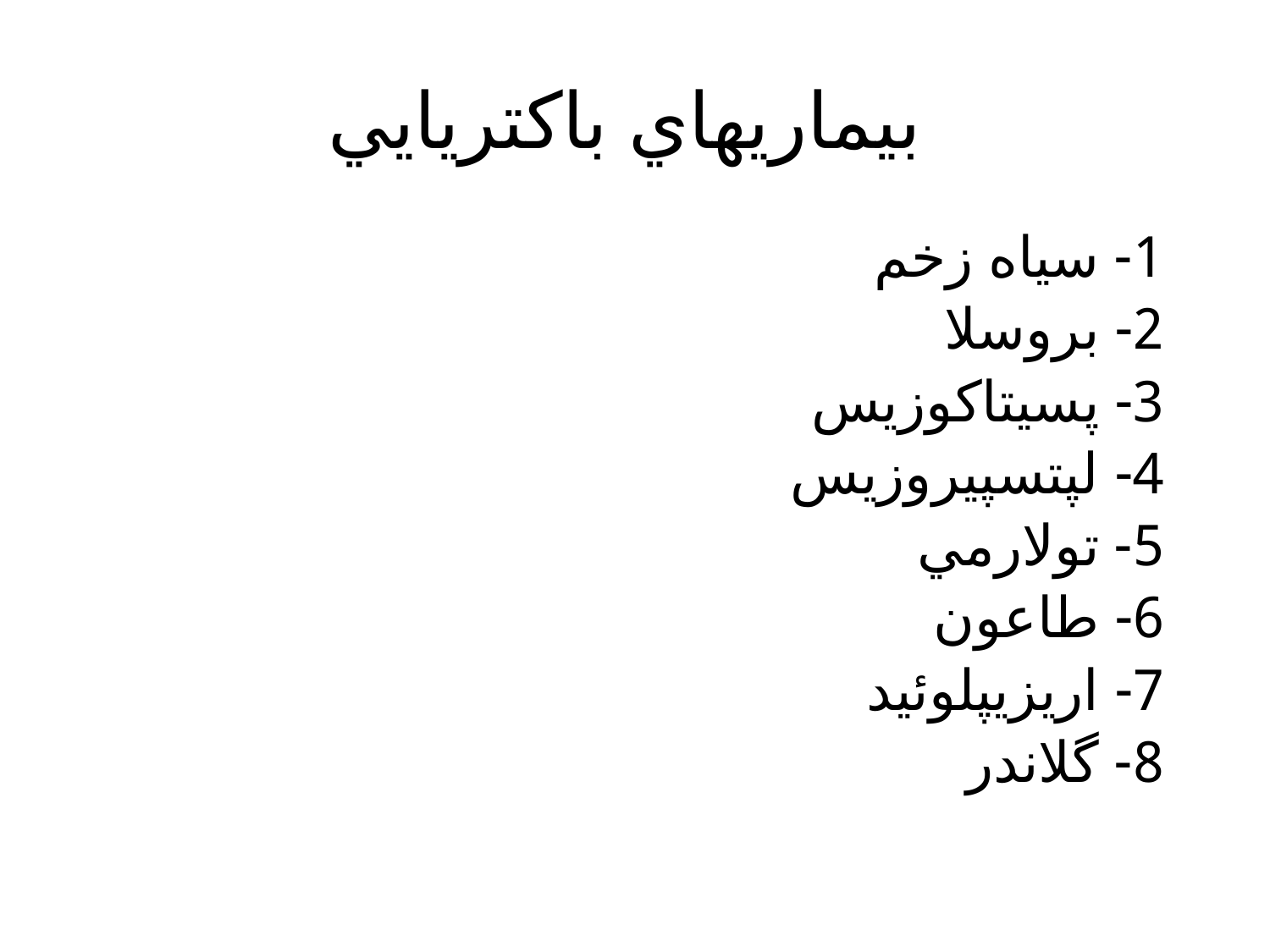

# بيماريهاي باكتريايي
  1- سياه زخم
  2- بروسلا
  3- پسيتاكوزيس
  4- لپتسپيروزيس
  5- تولارمي
  6- طاعون
  7- اريزيپلوئيد
  8- گلاندر